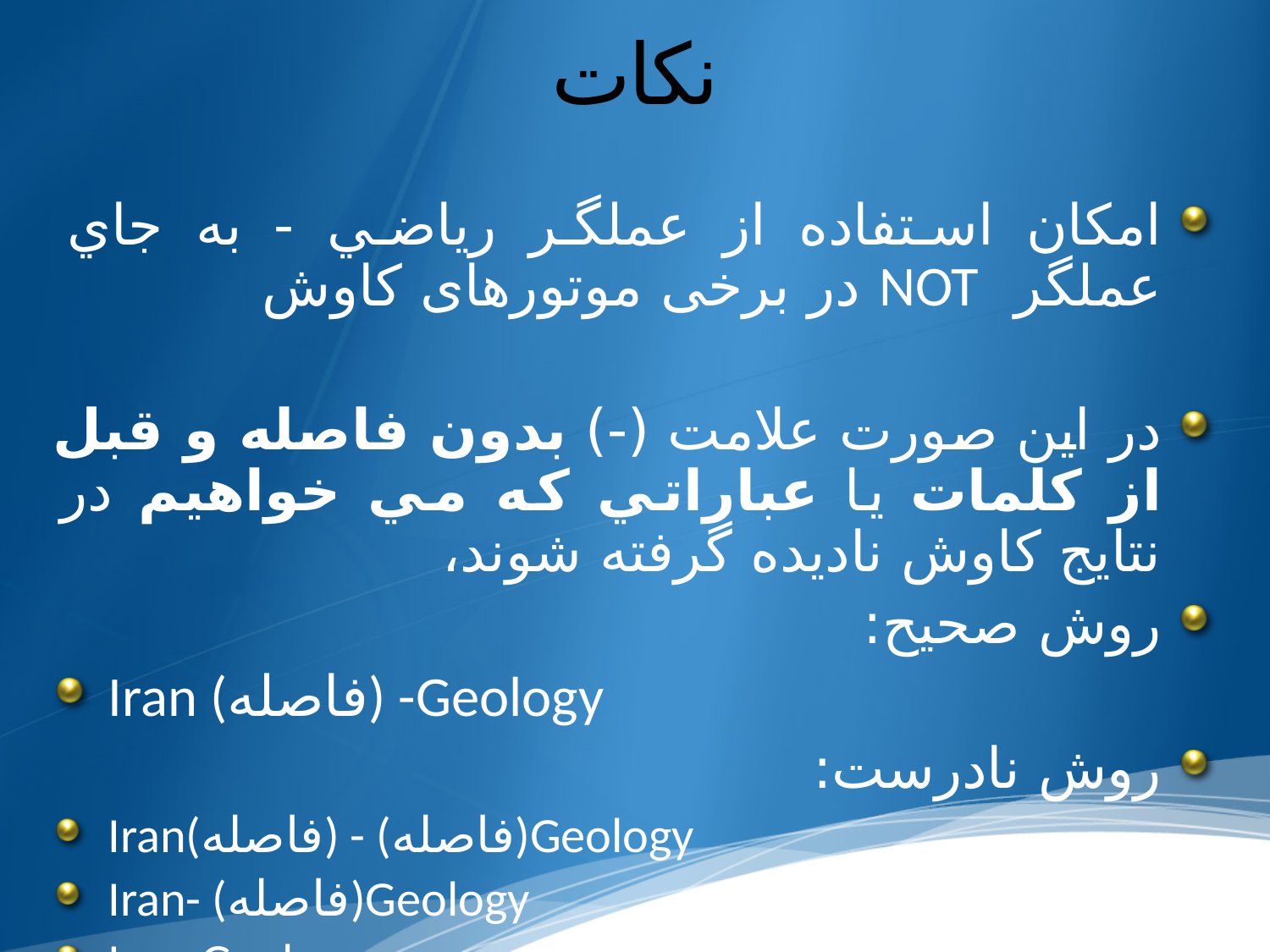

# نکات
امکان استفاده از عملگر رياضي - به جاي عملگر  NOT در برخی موتورهای کاوش

در این صورت علامت (-) بدون فاصله و قبل از کلمات يا عباراتي که مي خواهيم در نتايج کاوش ناديده گرفته شوند،
روش صحیح:
Iran (فاصله) -Geology
روش نادرست:
Iran(فاصله) - (فاصله)Geology
Iran- (فاصله)Geology
Iran-Geology